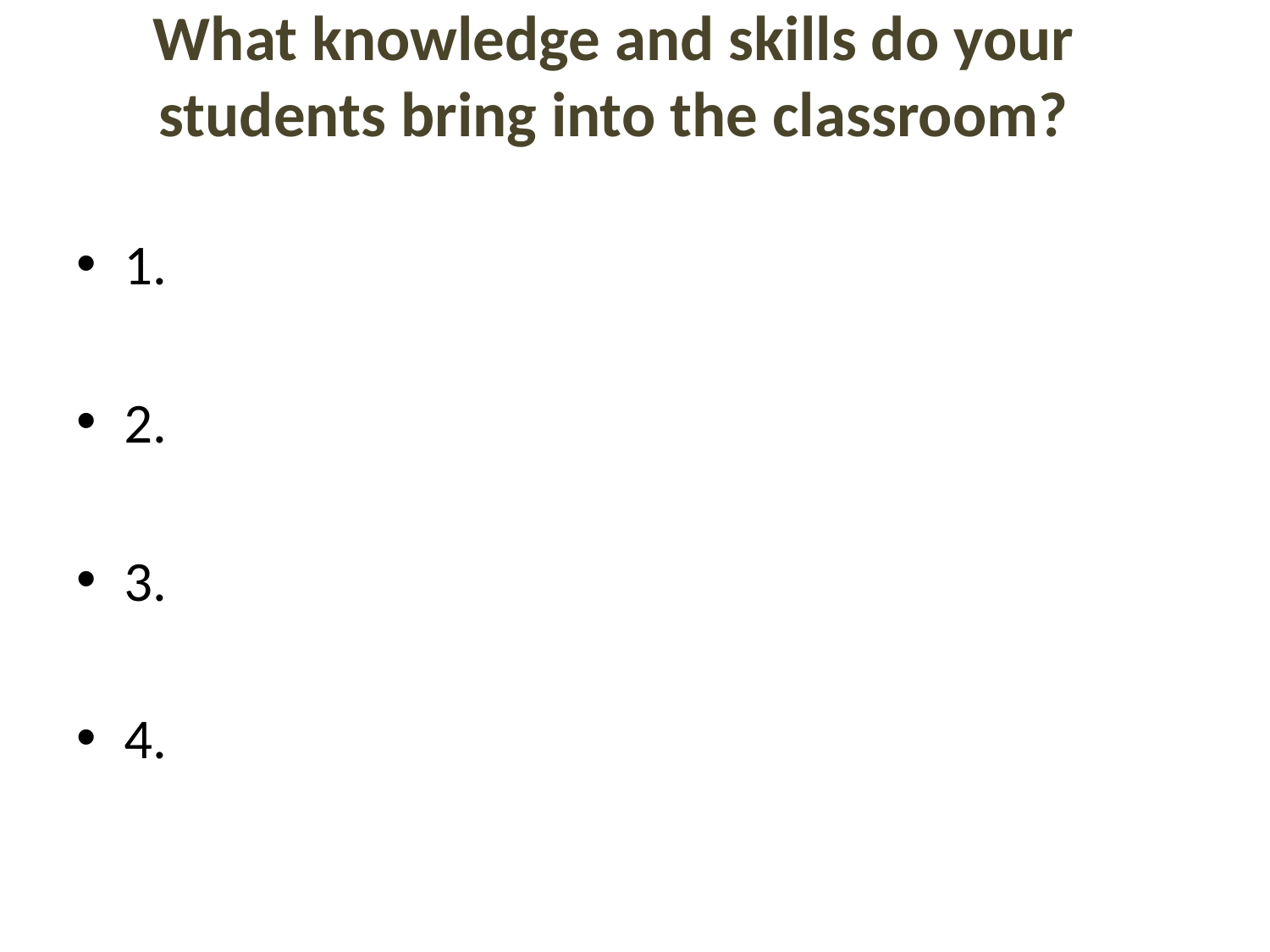

# What knowledge and skills do your students bring into the classroom?
1.

2.

3.

4.